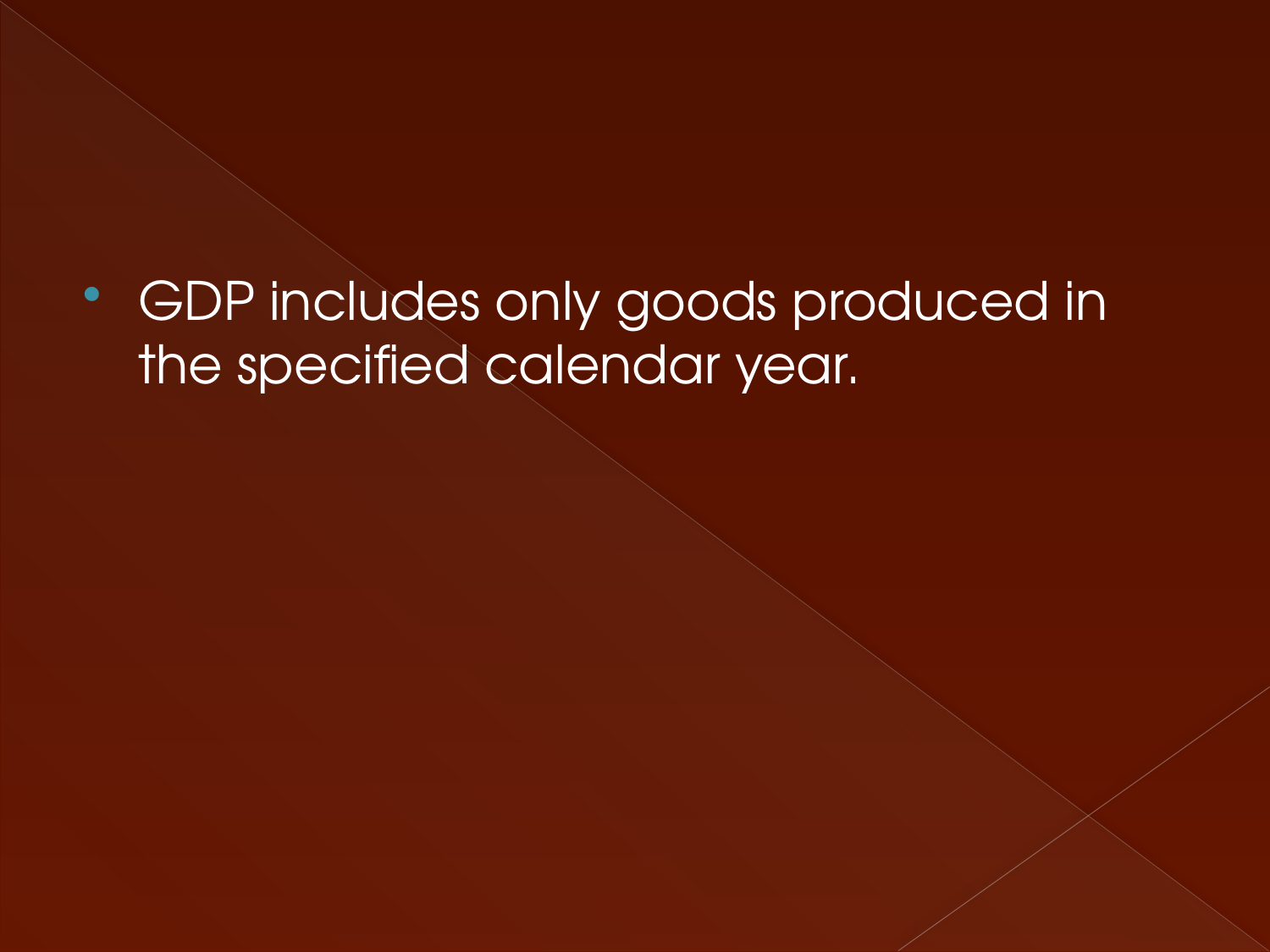

#
GDP includes only goods produced in the specified calendar year.